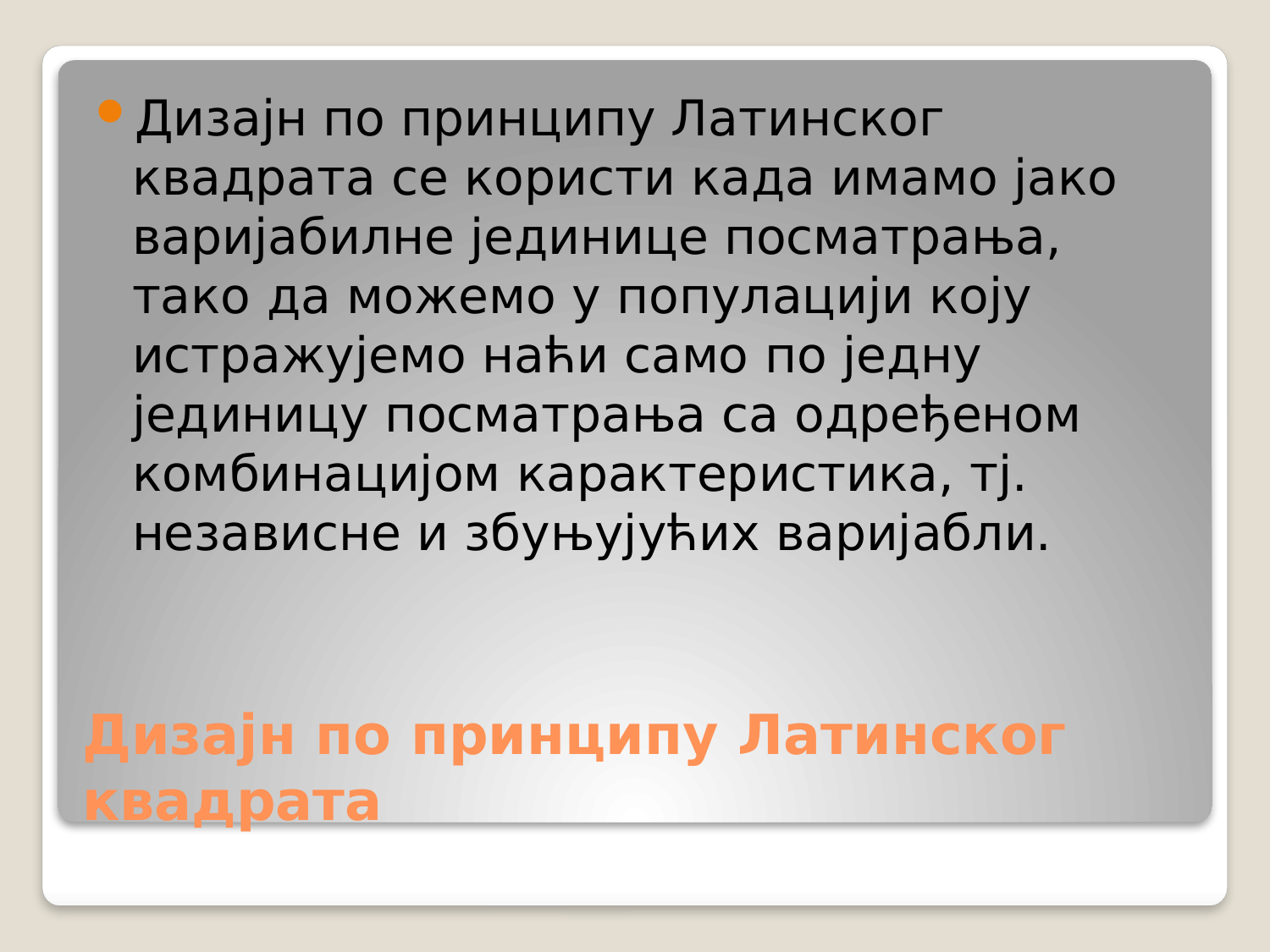

Дизајн по принципу Латинског квадрата се користи када имамо јако варијабилне јединице посматрања, тако да можемо у популацији коју истражујемо наћи само по једну јединицу посматрања са одређеном комбинацијом карактеристика, тј. независне и збуњујућих варијабли.
# Дизајн по принципу Латинског квадрата